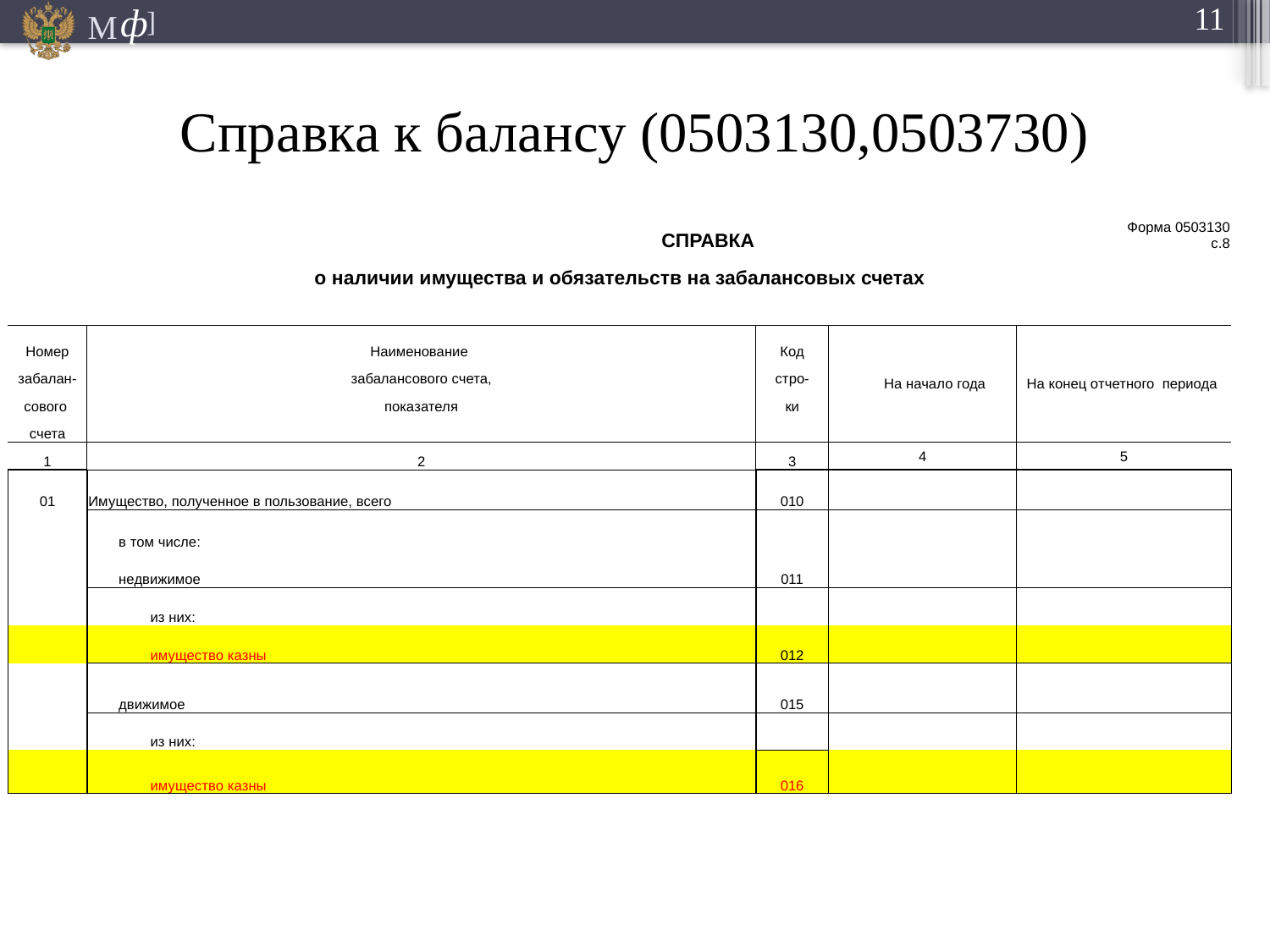

# Справка к балансу (0503130,0503730)
|  | СПРАВКА |  |  | Форма 0503130 с.8 |
| --- | --- | --- | --- | --- |
| о наличии имущества и обязательств на забалансовых счетах |  |  |  |  |
|  |  |  |  |  |
| Номер | Наименование | Код | На начало года | На конец отчетного периода |
| забалан- | забалансового счета, | стро- |  |  |
| сового | показателя | ки |  |  |
| счета |  |  |  |  |
| 1 | 2 | 3 | 4 | 5 |
| 01 | Имущество, полученное в пользование, всего | 010 |  |  |
|  | в том числе: |  |  |  |
|  | недвижимое | 011 |  |  |
|  | из них: |  |  |  |
|  | имущество казны | 012 |  |  |
|  | движимое | 015 |  |  |
|  | из них: |  |  |  |
|  | имущество казны | 016 |  |  |
05.02.2015